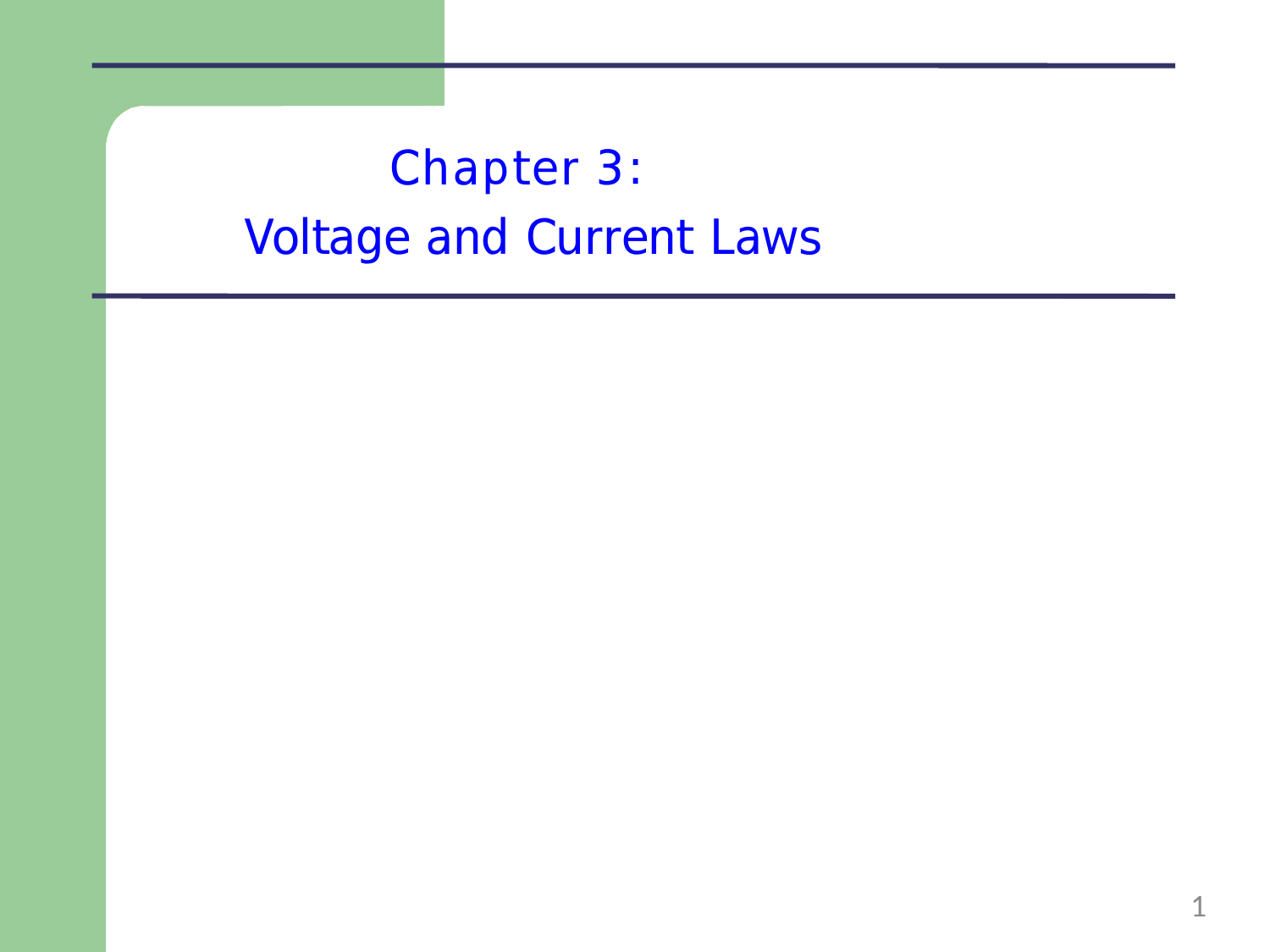

Chapter 3:
Voltage and Current Laws

1